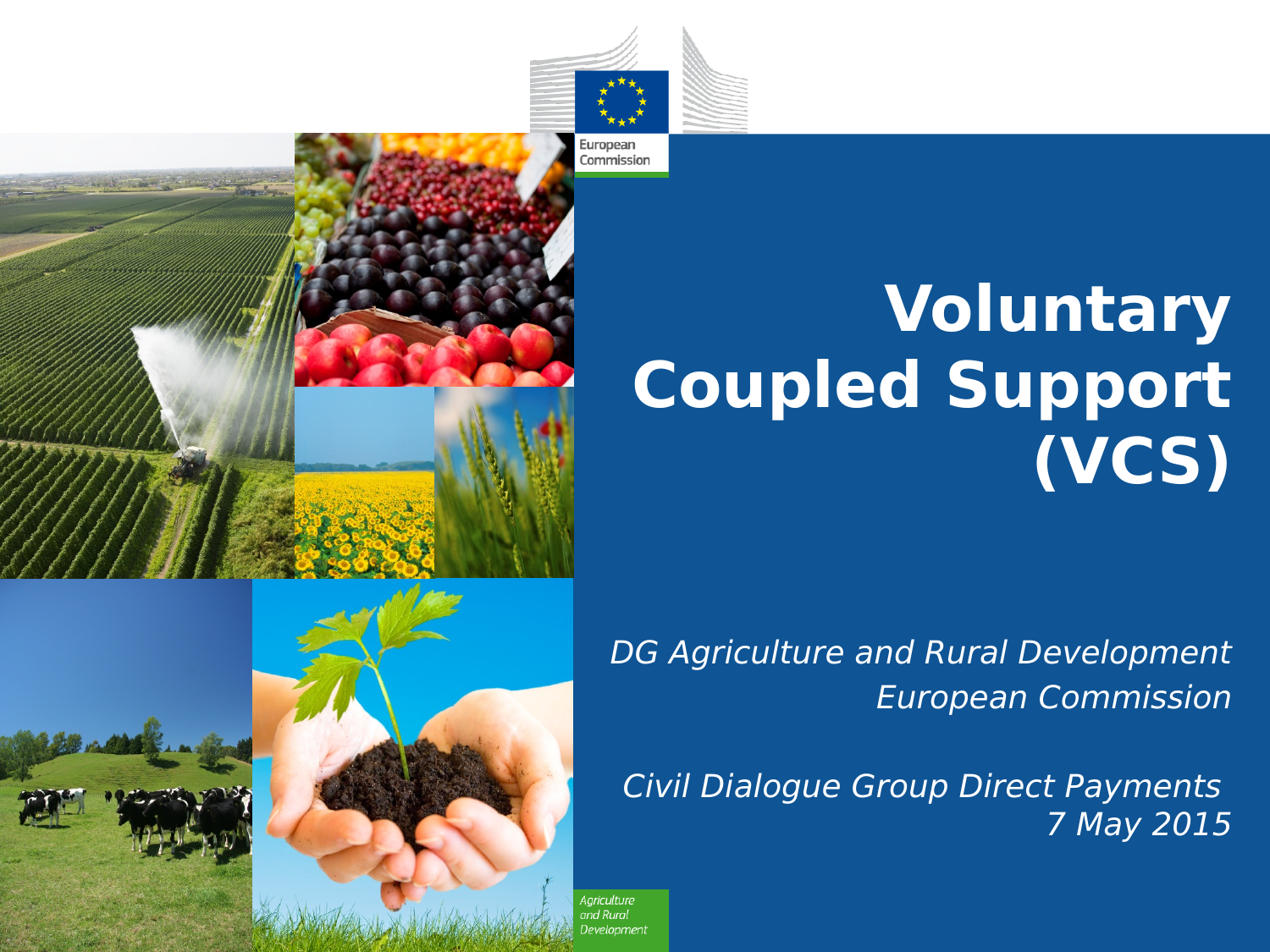

# Voluntary Coupled Support (VCS)
DG Agriculture and Rural Development
European Commission

Civil Dialogue Group Direct Payments  7 May 2015